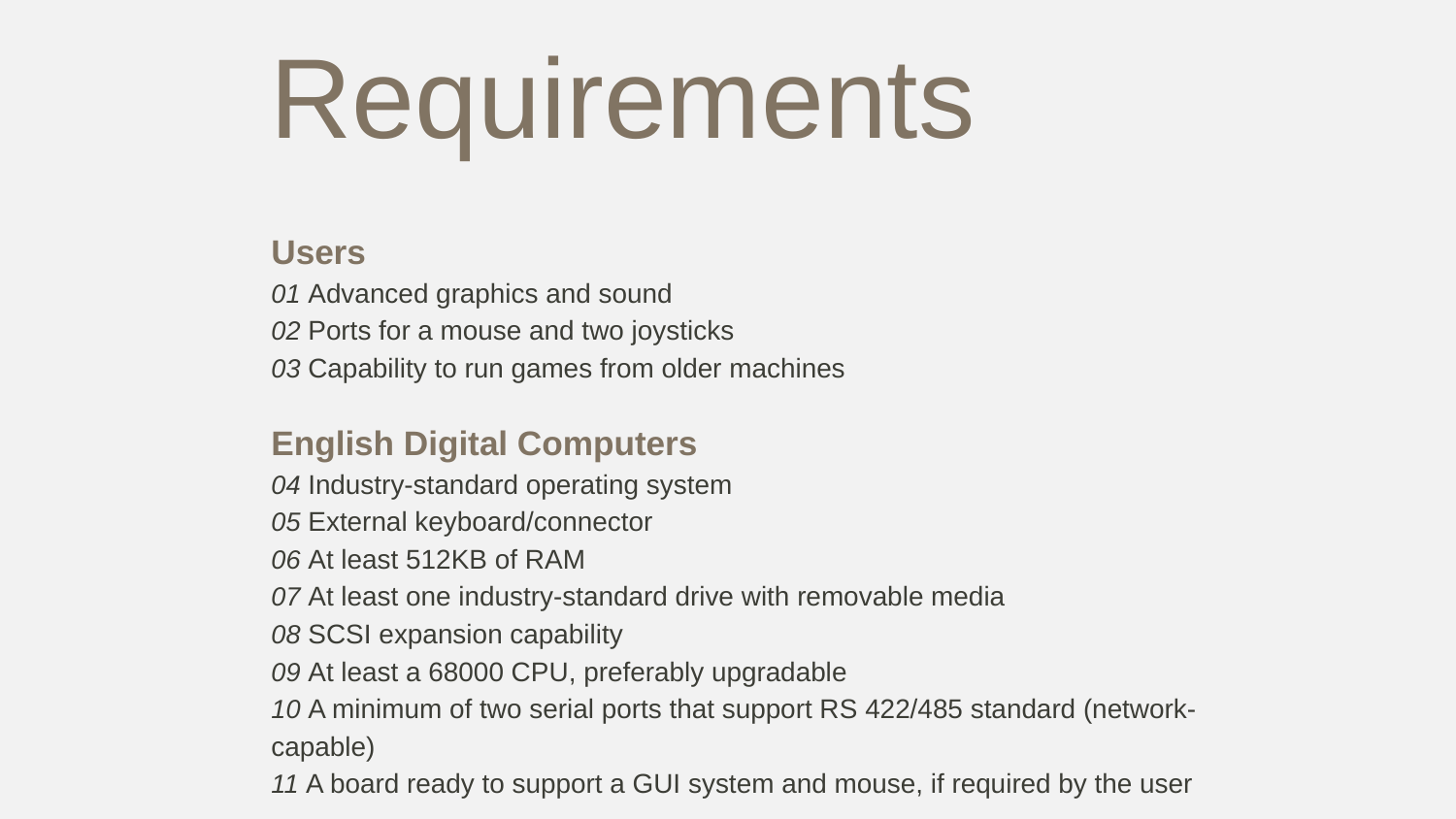

# Requirements
Users
01 Advanced graphics and sound
02 Ports for a mouse and two joysticks
03 Capability to run games from older machines

English Digital Computers
04 Industry-standard operating system
05 External keyboard/connector
06 At least 512KB of RAM
07 At least one industry-standard drive with removable media
08 SCSI expansion capability
09 At least a 68000 CPU, preferably upgradable
10 A minimum of two serial ports that support RS 422/485 standard (network-capable)
11 A board ready to support a GUI system and mouse, if required by the user